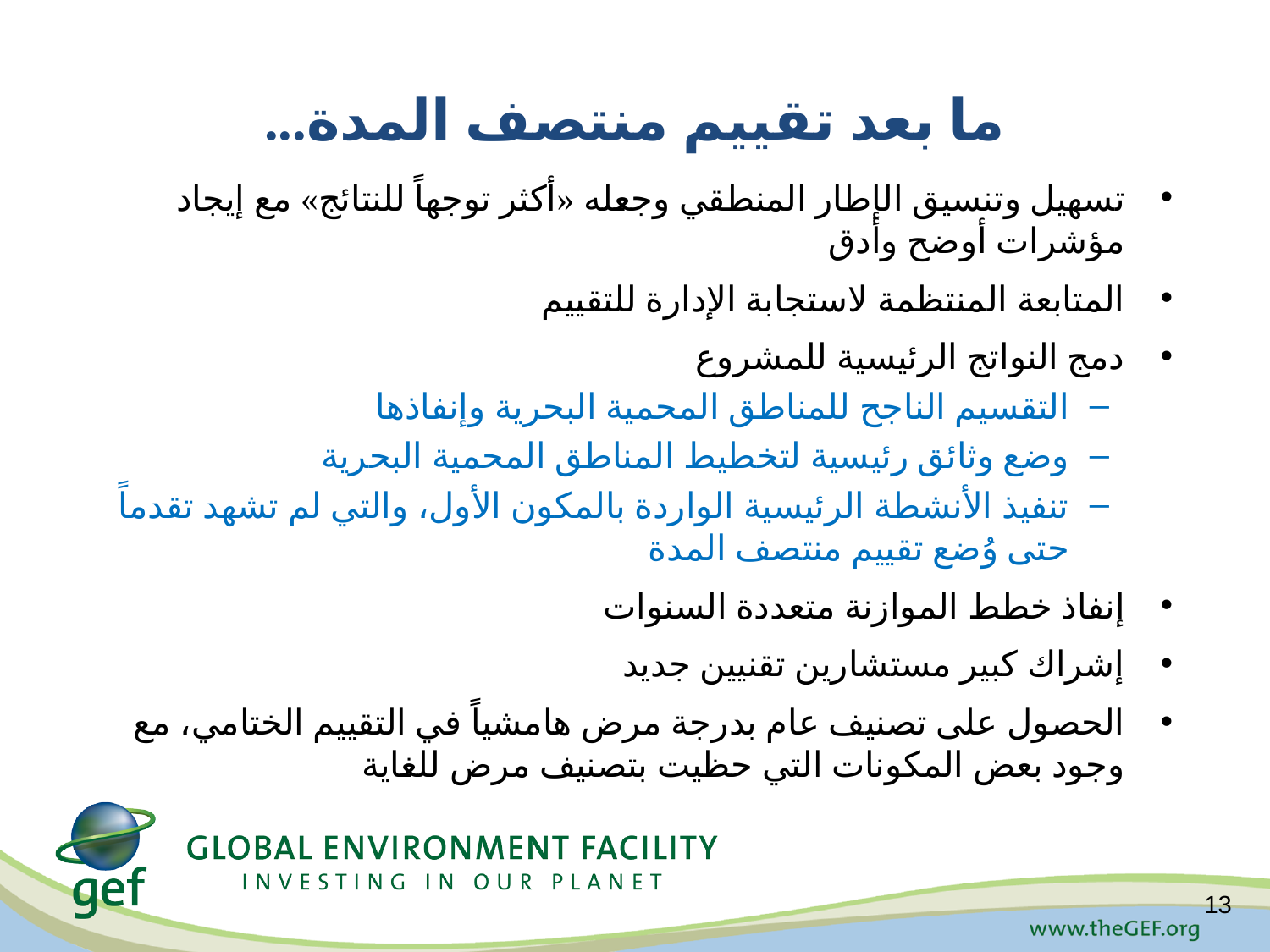

# ما بعد تقييم منتصف المدة...
تسهيل وتنسيق الإطار المنطقي وجعله «أكثر توجهاً للنتائج» مع إيجاد مؤشرات أوضح وأدق
المتابعة المنتظمة لاستجابة الإدارة للتقييم
دمج النواتج الرئيسية للمشروع
التقسيم الناجح للمناطق المحمية البحرية وإنفاذها
وضع وثائق رئيسية لتخطيط المناطق المحمية البحرية
تنفيذ الأنشطة الرئيسية الواردة بالمكون الأول، والتي لم تشهد تقدماً حتى وُضع تقييم منتصف المدة
إنفاذ خطط الموازنة متعددة السنوات
إشراك كبير مستشارين تقنيين جديد
الحصول على تصنيف عام بدرجة مرض هامشياً في التقييم الختامي، مع وجود بعض المكونات التي حظيت بتصنيف مرض للغاية

13